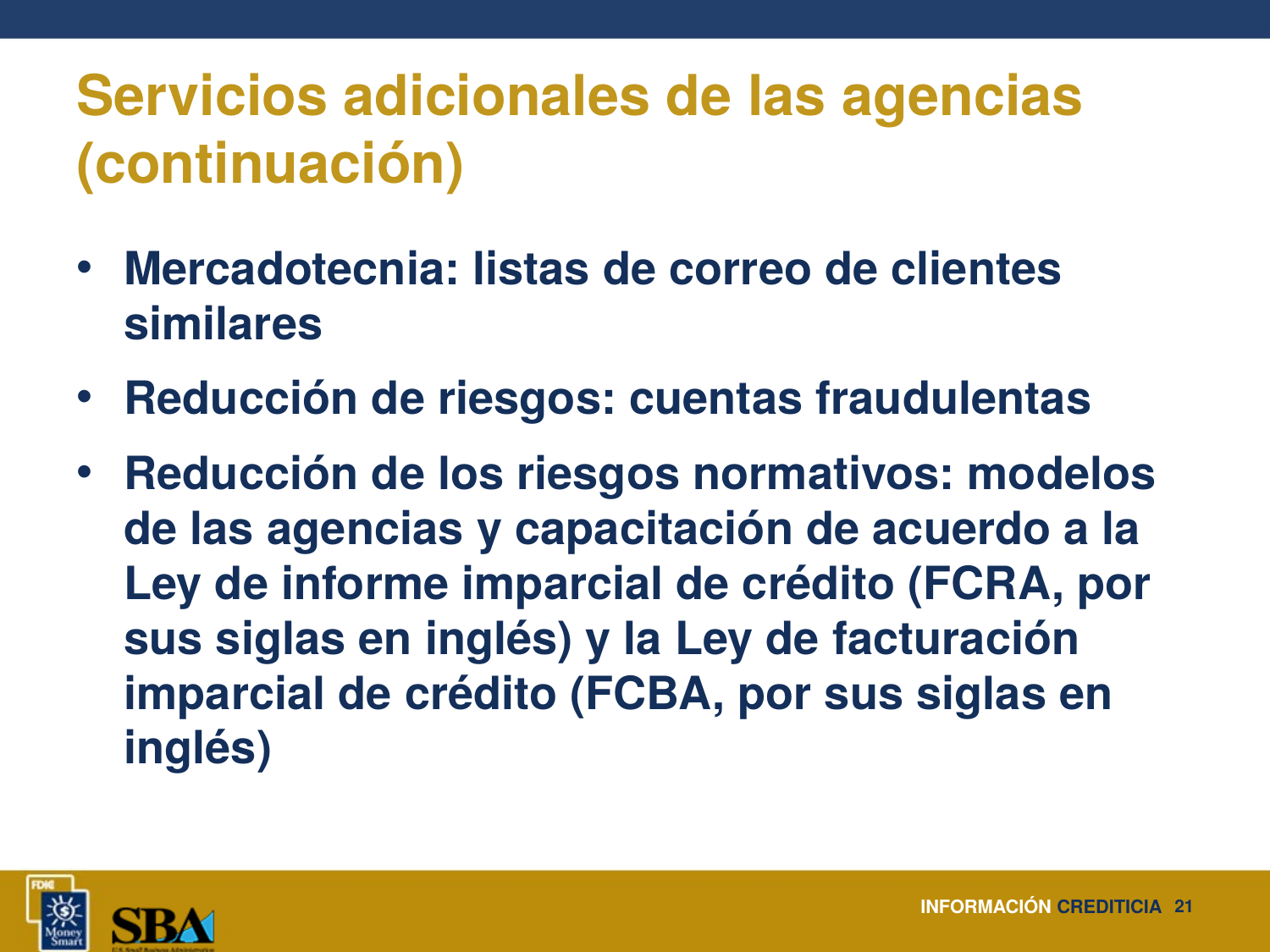

# Servicios adicionales de las agencias (continuación)
Mercadotecnia: listas de correo de clientes similares
Reducción de riesgos: cuentas fraudulentas
Reducción de los riesgos normativos: modelos de las agencias y capacitación de acuerdo a la Ley de informe imparcial de crédito (FCRA, por sus siglas en inglés) y la Ley de facturación imparcial de crédito (FCBA, por sus siglas en inglés)